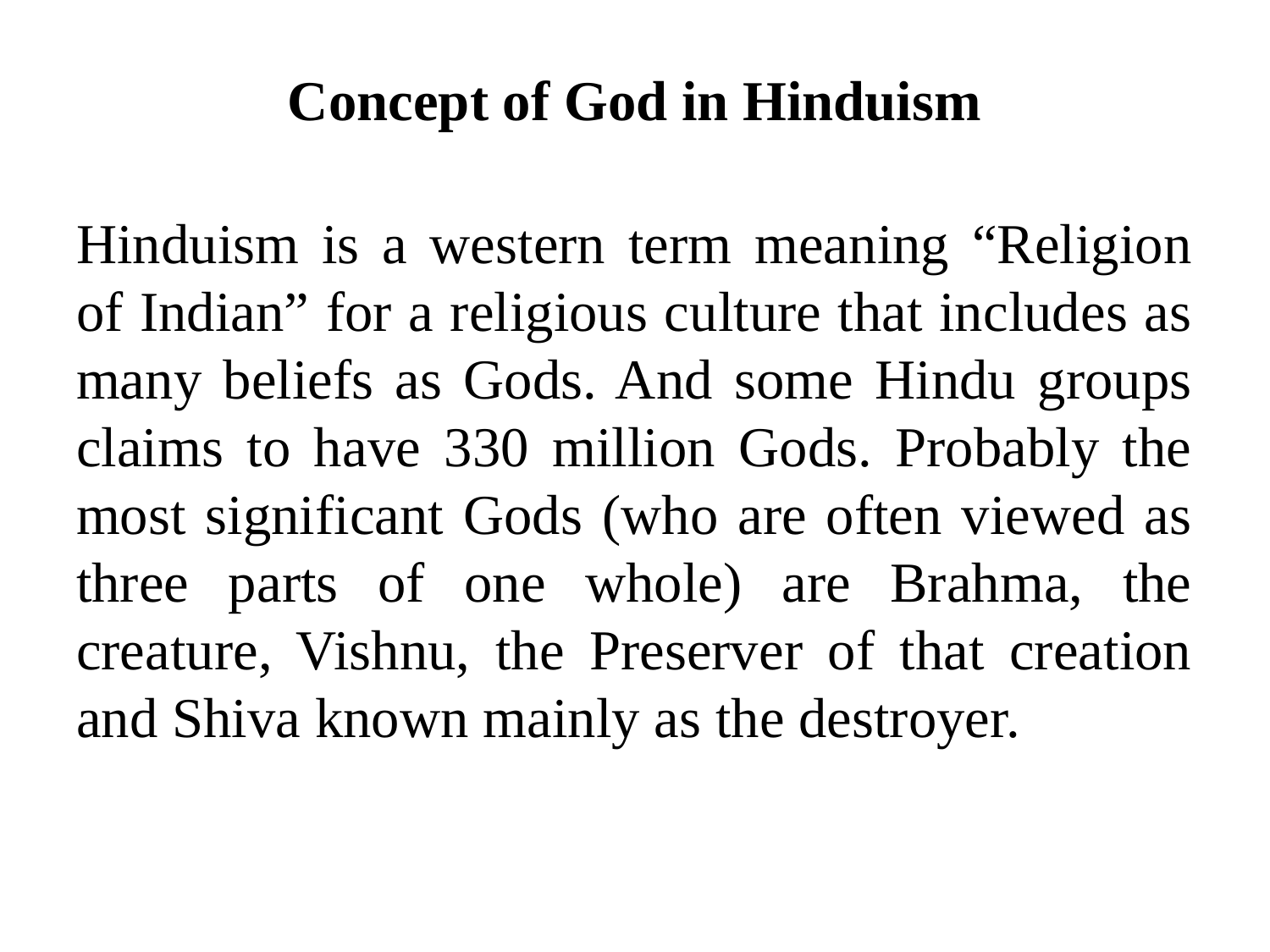

# Concept of God in Hinduism
Hinduism is a western term meaning “Religion of Indian” for a religious culture that includes as many beliefs as Gods. And some Hindu groups claims to have 330 million Gods. Probably the most significant Gods (who are often viewed as three parts of one whole) are Brahma, the creature, Vishnu, the Preserver of that creation and Shiva known mainly as the destroyer.